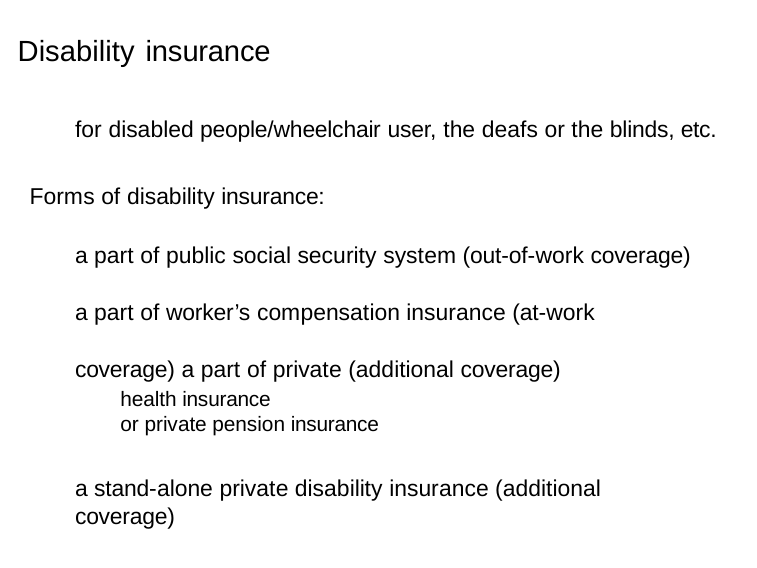

# Disability insurance
for disabled people/wheelchair user, the deafs or the blinds, etc.

Forms of disability insurance:
a part of public social security system (out-of-work coverage) a part of worker’s compensation insurance (at-work coverage) a part of private (additional coverage)
health insurance
or private pension insurance

a stand-alone private disability insurance (additional coverage)
Jirˇí Valecký (VSB-TUO)
9 / 20